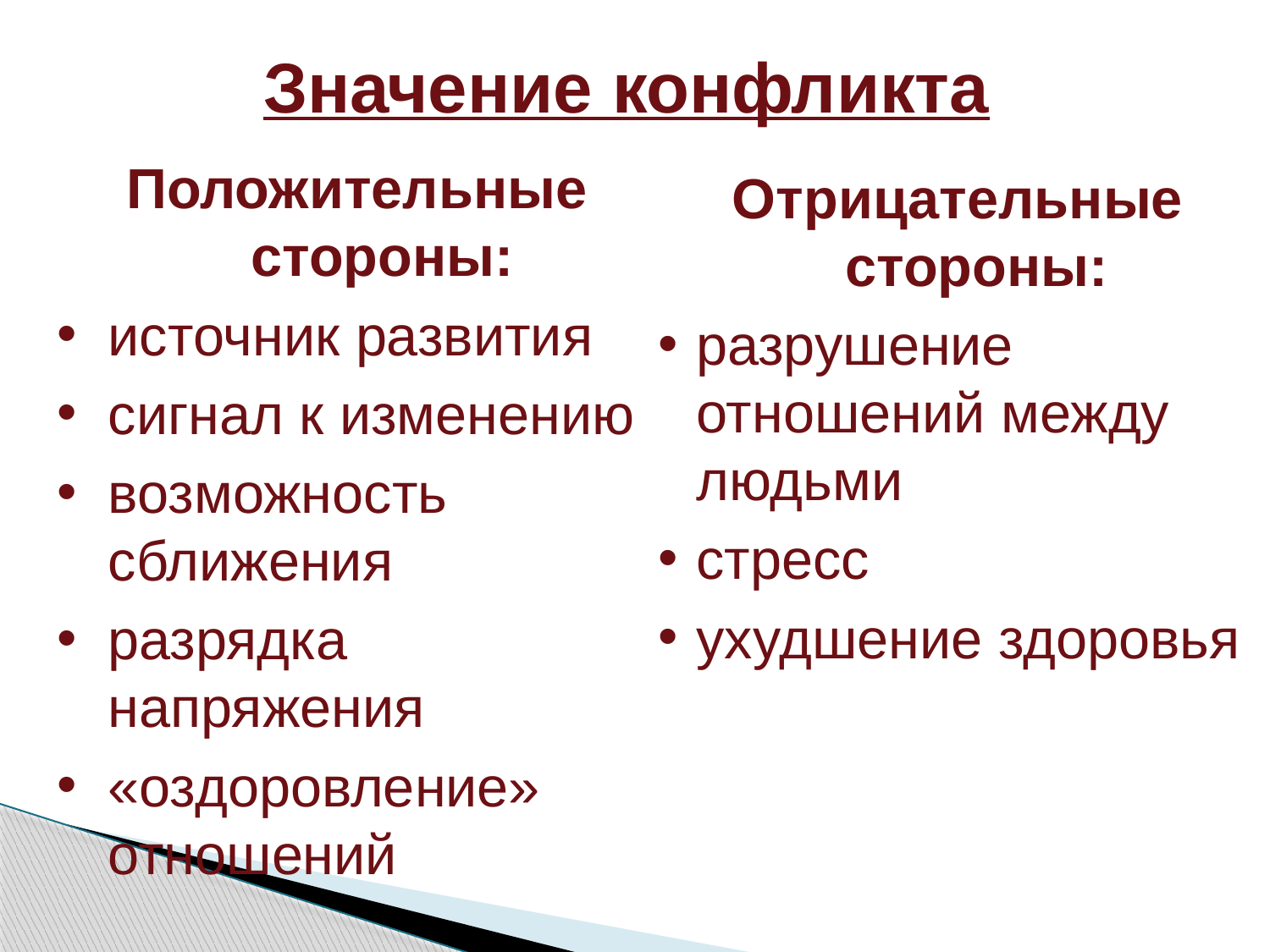

Значение конфликта
Положительные стороны:
источник развития
сигнал к изменению
возможность   сближения
разрядка напряжения
«оздоровление» отношений
Отрицательные стороны:
разрушение отношений между людьми
стресс
ухудшение здоровья